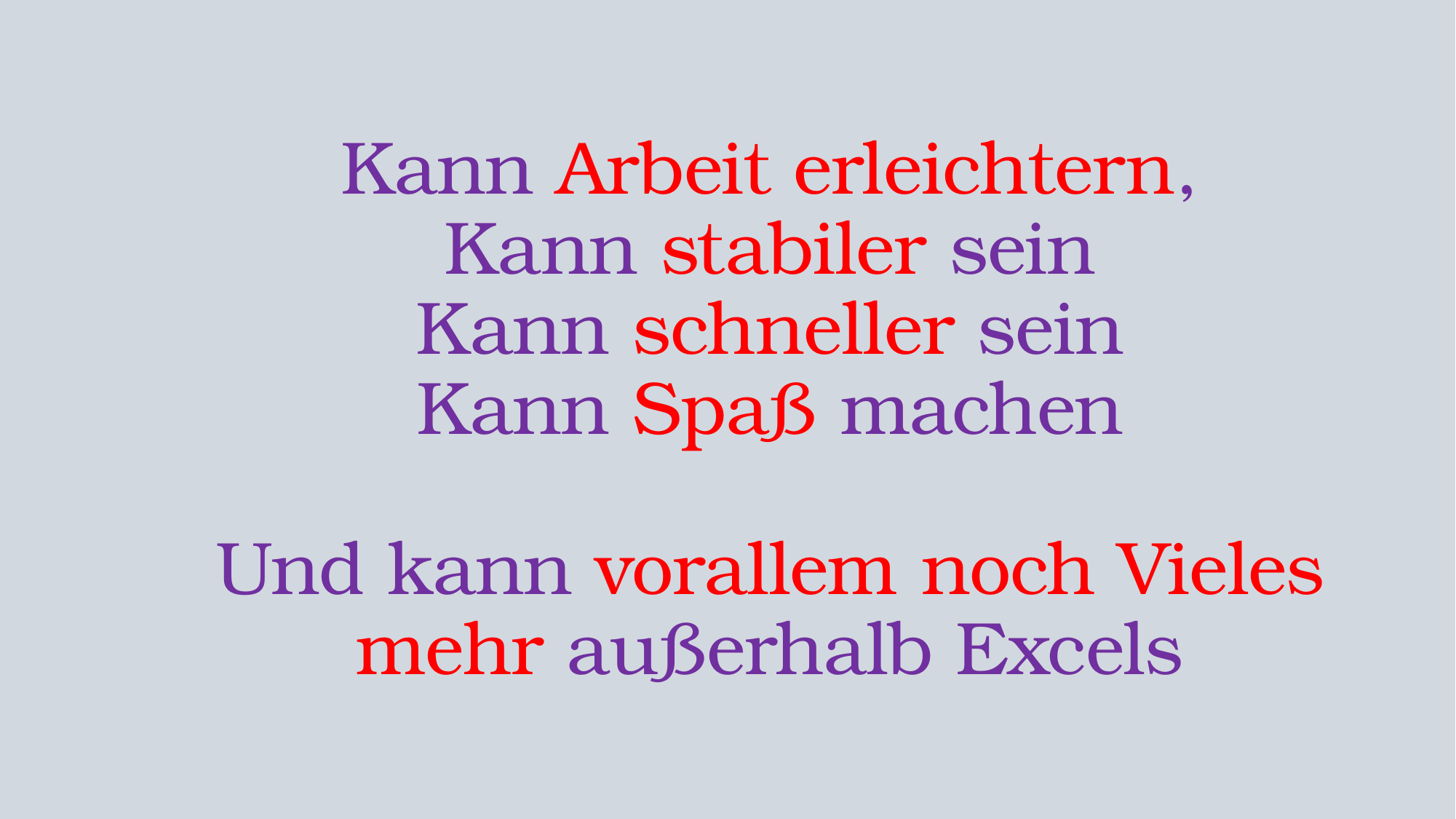

Kann Arbeit erleichtern,
Kann stabiler sein
Kann schneller sein
Kann Spaß machen
Und kann vorallem noch Vieles mehr außerhalb Excels